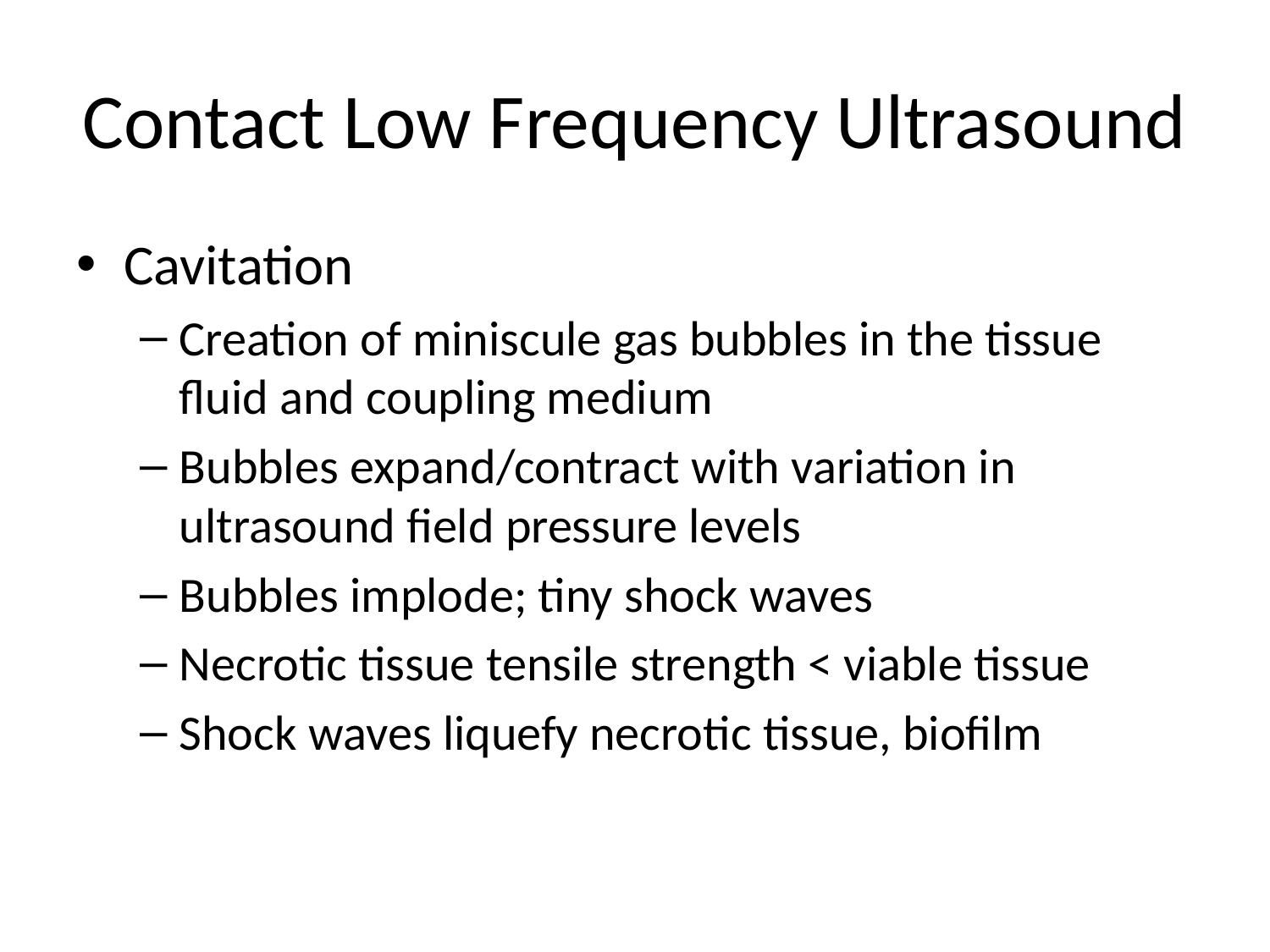

# Contact Low Frequency Ultrasound
Cavitation
Creation of miniscule gas bubbles in the tissue fluid and coupling medium
Bubbles expand/contract with variation in ultrasound field pressure levels
Bubbles implode; tiny shock waves
Necrotic tissue tensile strength < viable tissue
Shock waves liquefy necrotic tissue, biofilm